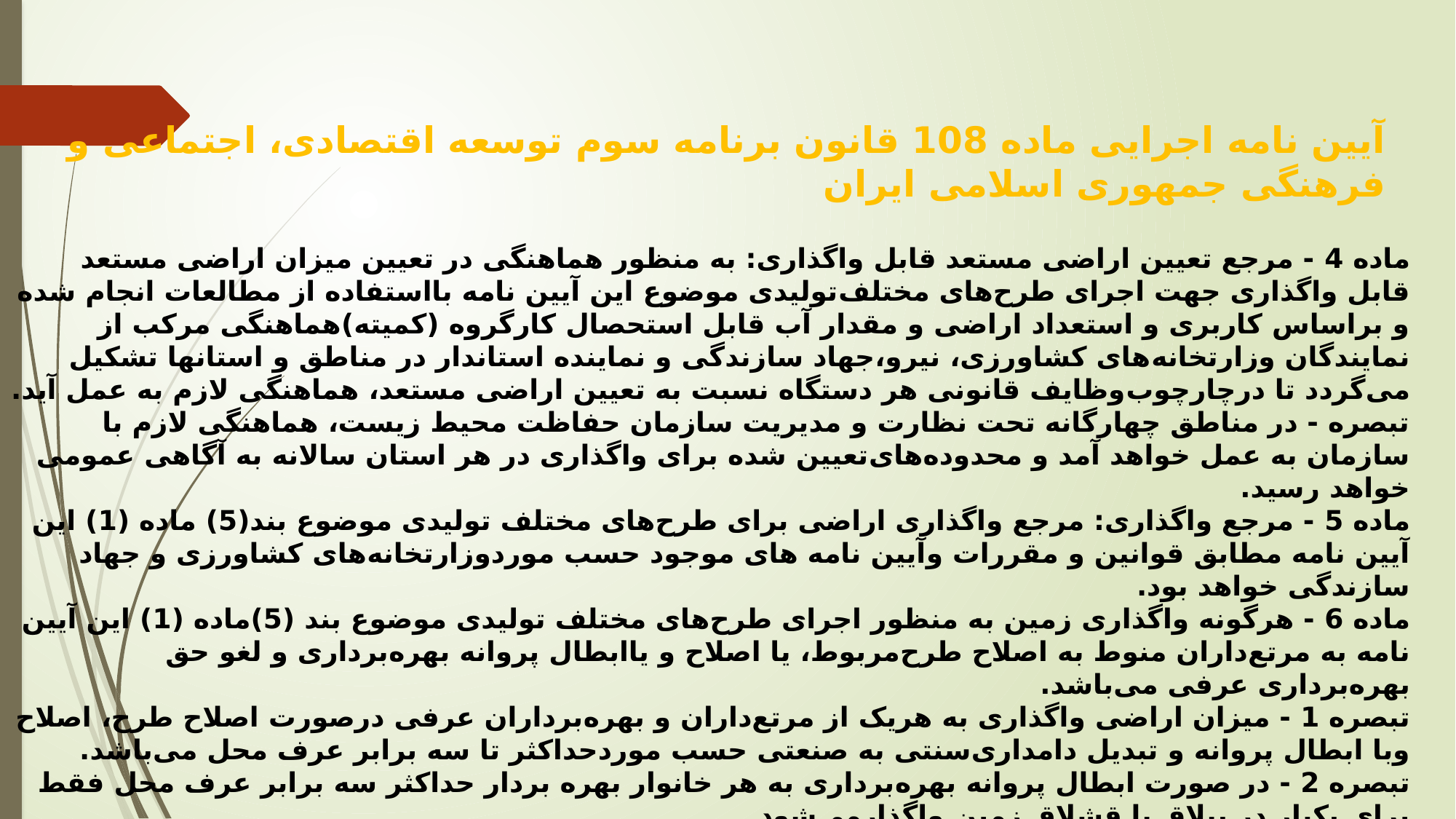

آیین نامه اجرایی ماده 108 قانون برنامه سوم توسعه اقتصادی، اجتماعی و فرهنگی جمهوری اسلامی ایران
‌ماده 4 - مرجع تعیین اراضی مستعد قابل واگذاری: به منظور هماهنگی در تعیین میزان اراضی مستعد قابل واگذاری جهت اجرای طرح‌های مختلف‌تولیدی موضوع این آیین نامه بااستفاده از مطالعات انجام شده و براساس کاربری و استعداد اراضی و مقدار آب قابل استحصال کارگروه (‌کمیته)‌هماهنگی مرکب از نمایندگان وزارتخانه‌های کشاورزی، نیرو،جهاد سازندگی و نماینده استاندار در مناطق و استانها تشکیل می‌گردد تا درچارچوب‌وظایف قانونی هر دستگاه نسبت به تعیین اراضی مستعد، هماهنگی لازم به عمل آید.
‌تبصره - در مناطق چهارگانه تحت نظارت و مدیریت سازمان حفاظت محیط زیست، هماهنگی لازم با سازمان به عمل خواهد آمد و محدوده‌های‌تعیین شده برای واگذاری در هر استان سالانه به آگاهی عمومی خواهد رسید.
‌ماده 5 - مرجع واگذاری: مرجع واگذاری اراضی برای طرح‌های مختلف تولیدی موضوع بند(5) ماده (1) این آیین نامه مطابق قوانین و مقررات و‌آیین نامه های موجود حسب موردوزارتخانه‌های کشاورزی و جهاد سازندگی خواهد بود.
‌ماده 6 - هرگونه واگذاری زمین به منظور اجرای طرح‌های مختلف تولیدی موضوع بند (5)ماده (1) این آیین نامه به مرتع‌داران منوط به اصلاح طرح‌مربوط، یا اصلاح و یاابطال پروانه بهره‌برداری و لغو حق بهره‌برداری عرفی می‌باشد.
‌تبصره 1 - میزان اراضی واگذاری به هریک از مرتع‌داران و بهره‌برداران عرفی درصورت اصلاح طرح، اصلاح وبا ابطال پروانه و تبدیل دامداری‌سنتی به صنعتی حسب موردحداکثر تا سه برابر عرف محل می‌باشد.
‌تبصره 2 - در صورت ابطال پروانه بهره‌برداری به هر خانوار بهره بردار حداکثر سه برابر عرف محل فقط برای یکبار در ییلاق یا قشلاق زمین واگذار‌می‌شود.
‌تبصره 3 - به عشایر فقط در قالب طرح اسکان عشایر زمین کشاورزی واگذار می‌شود.